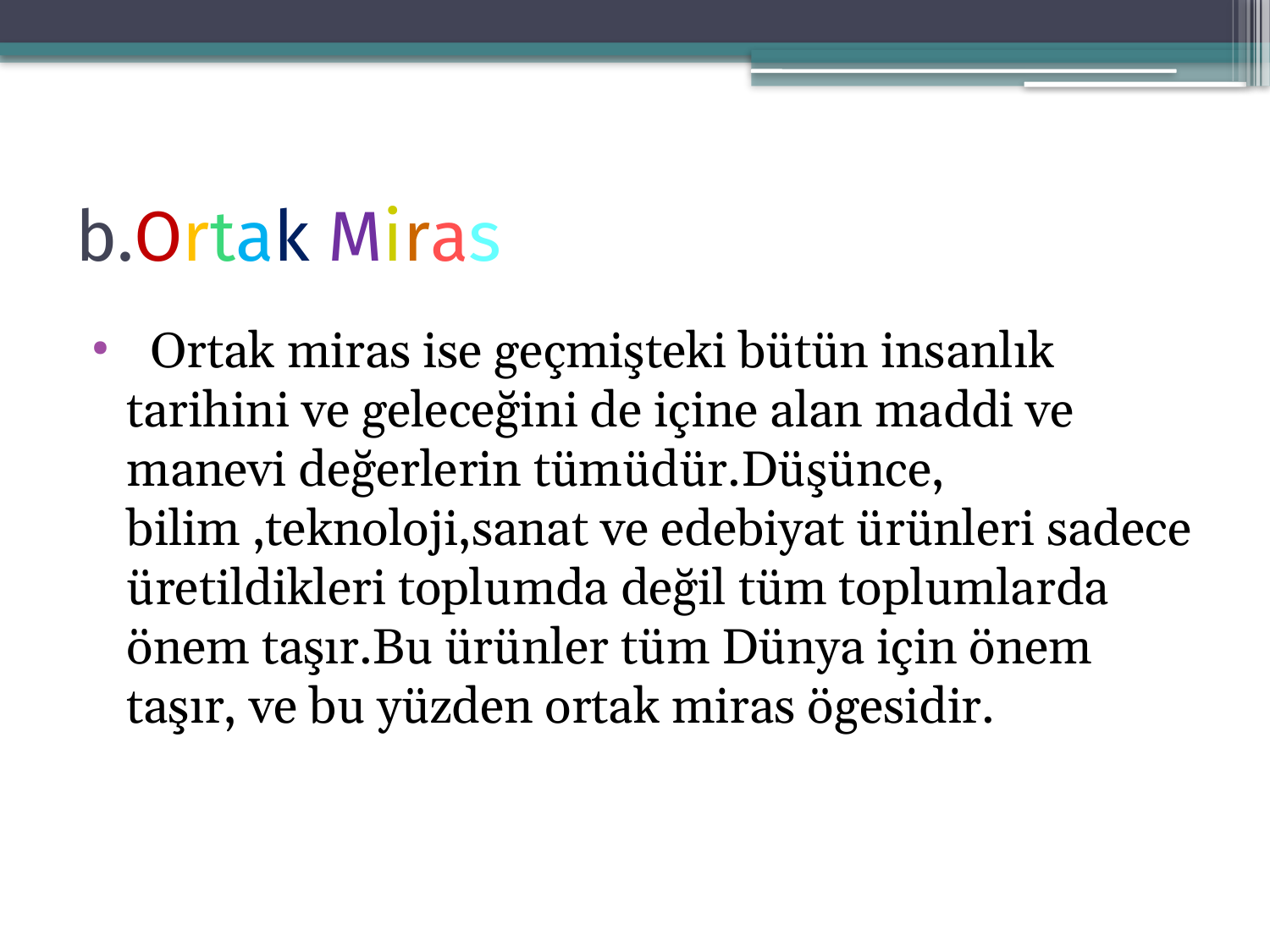

# b.Ortak Miras
  Ortak miras ise geçmişteki bütün insanlık tarihini ve geleceğini de içine alan maddi ve manevi değerlerin tümüdür.Düşünce, bilim ,teknoloji,sanat ve edebiyat ürünleri sadece üretildikleri toplumda değil tüm toplumlarda önem taşır.Bu ürünler tüm Dünya için önem taşır, ve bu yüzden ortak miras ögesidir.